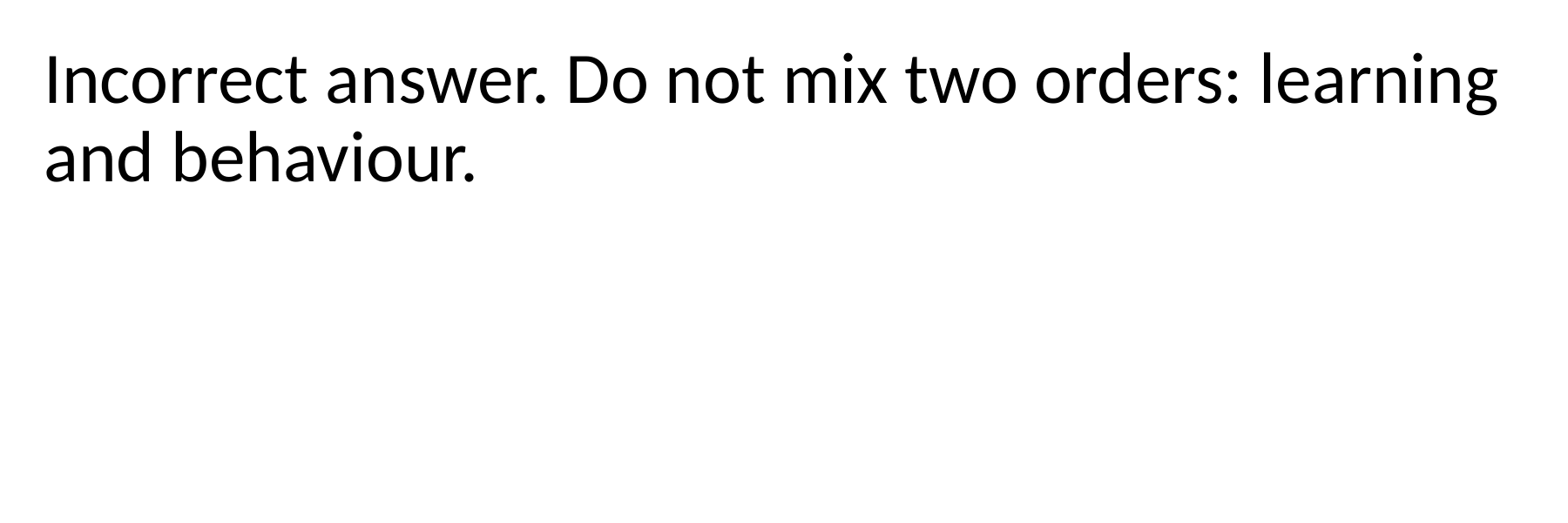

Incorrect answer. Do not mix two orders: learning and behaviour.